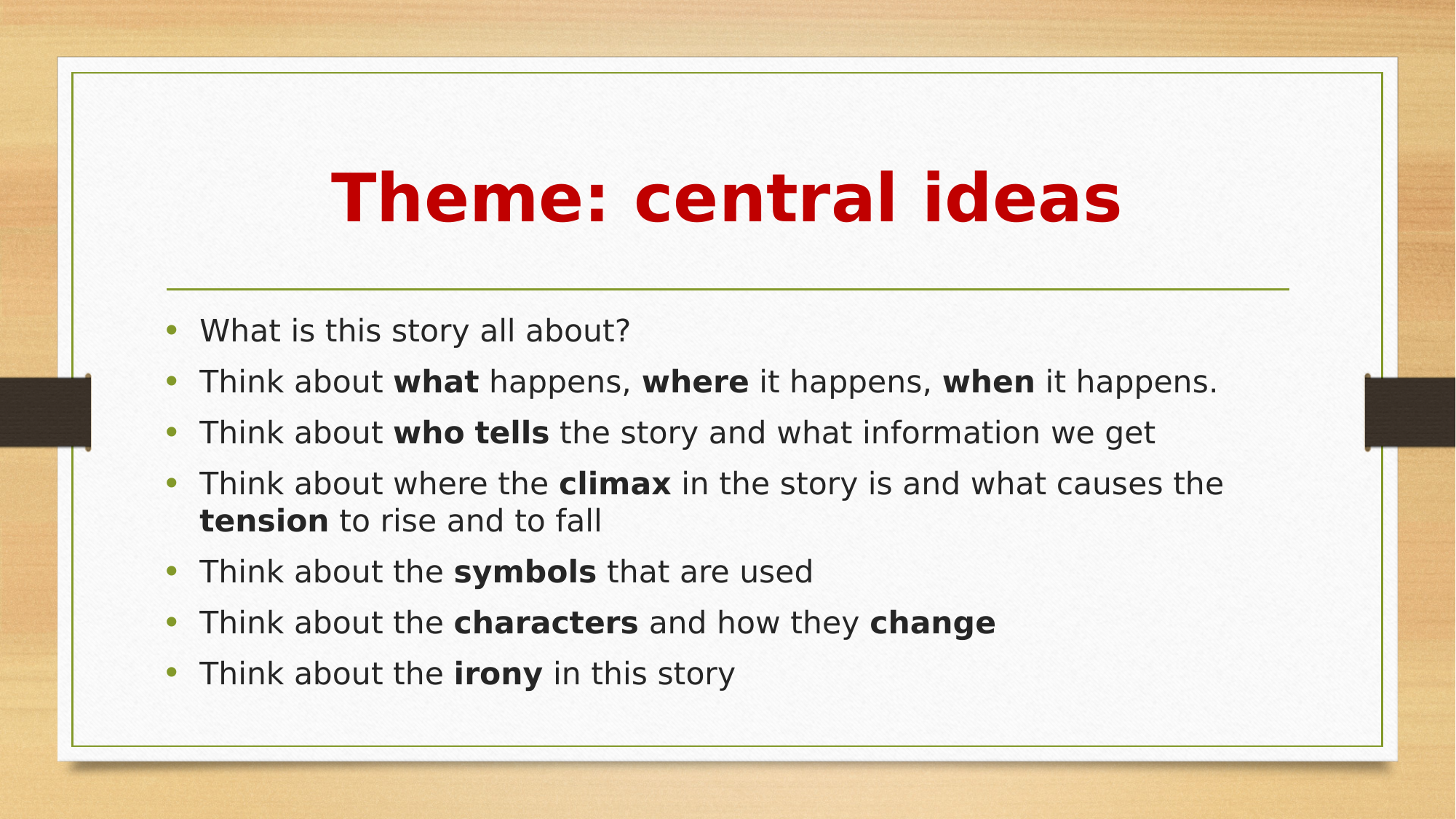

# Theme: central ideas
What is this story all about?
Think about what happens, where it happens, when it happens.
Think about who tells the story and what information we get
Think about where the climax in the story is and what causes the tension to rise and to fall
Think about the symbols that are used
Think about the characters and how they change
Think about the irony in this story